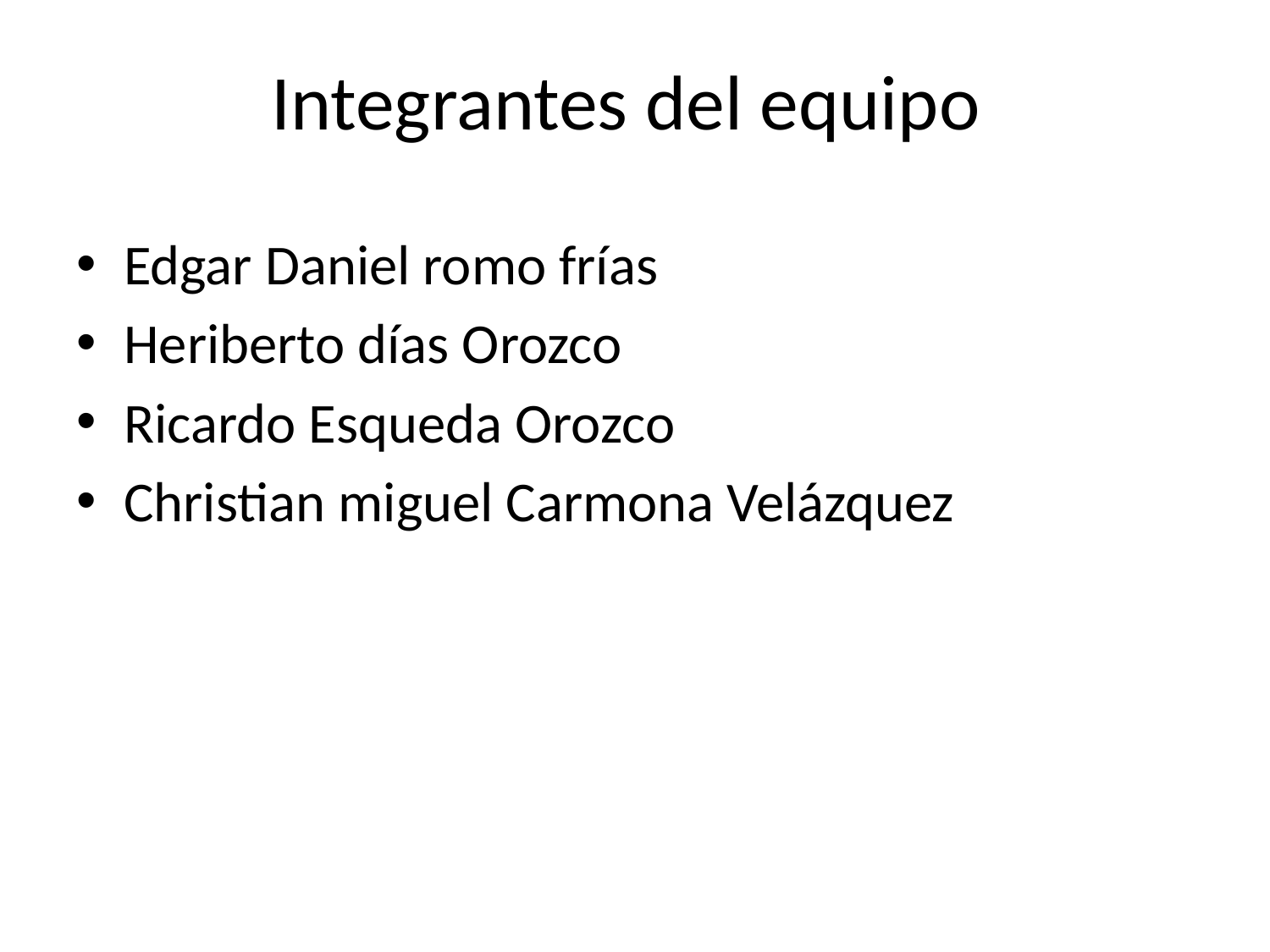

# Integrantes del equipo
Edgar Daniel romo frías
Heriberto días Orozco
Ricardo Esqueda Orozco
Christian miguel Carmona Velázquez